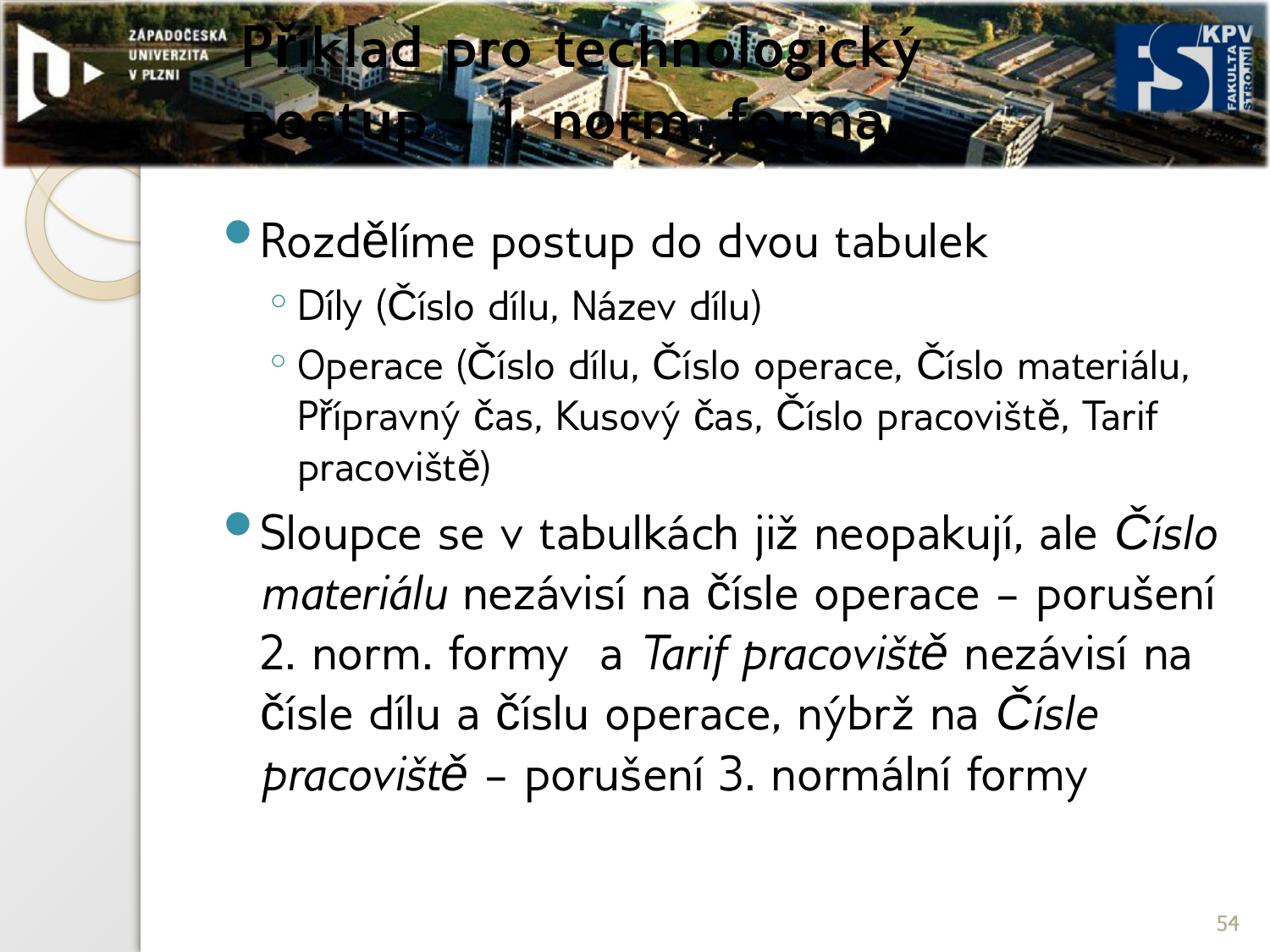

# Příklad pro technologický postup – 1. norm. forma
Rozdělíme postup do dvou tabulek
Díly (Číslo dílu, Název dílu)
Operace (Číslo dílu, Číslo operace, Číslo materiálu, Přípravný čas, Kusový čas, Číslo pracoviště, Tarif pracoviště)
Sloupce se v tabulkách již neopakují, ale Číslo materiálu nezávisí na čísle operace – porušení 2. norm. formy  a Tarif pracoviště nezávisí na čísle dílu a číslu operace, nýbrž na Čísle pracoviště – porušení 3. normální formy

54